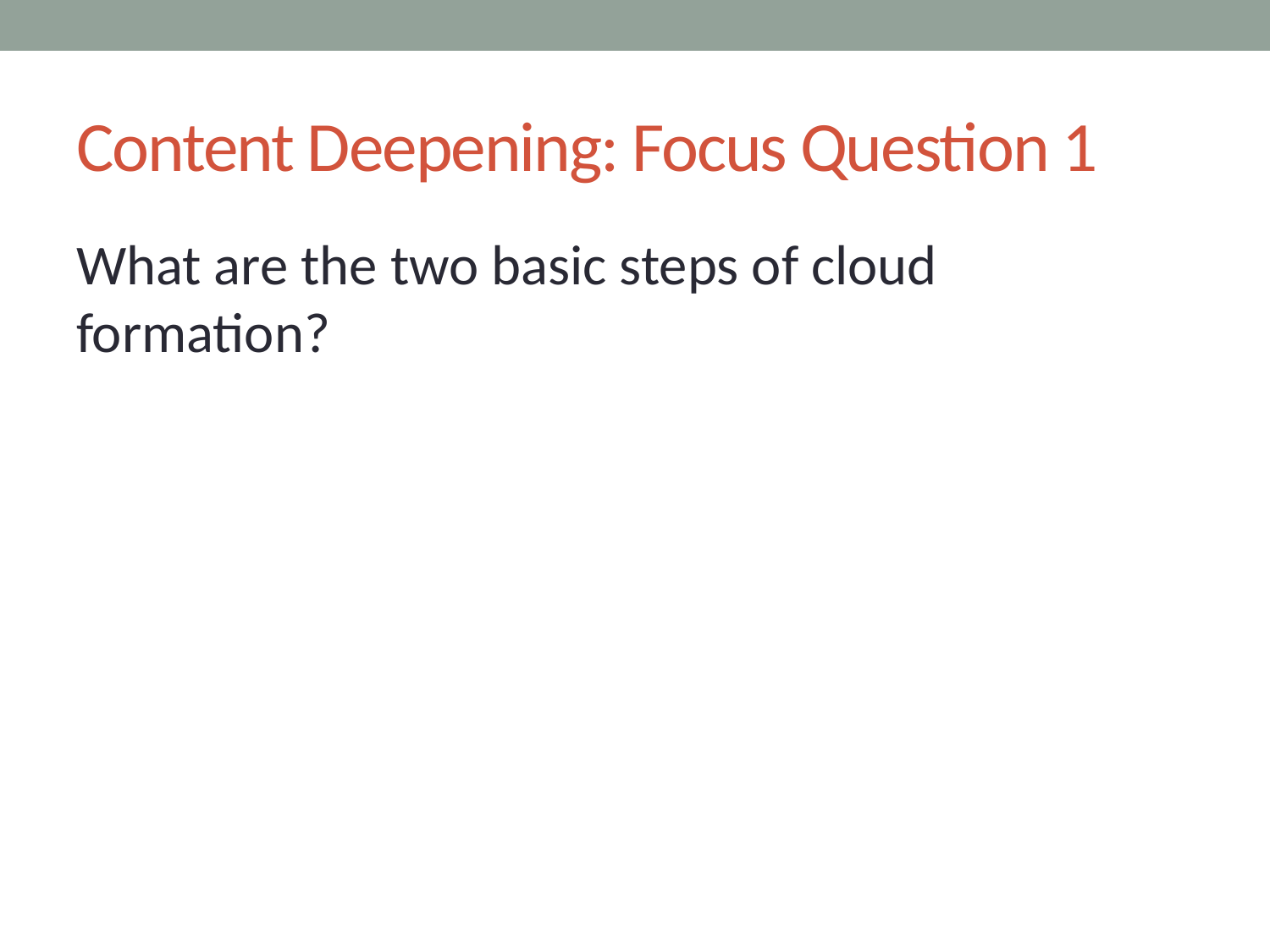

# Content Deepening: Focus Question 1
What are the two basic steps of cloud formation?